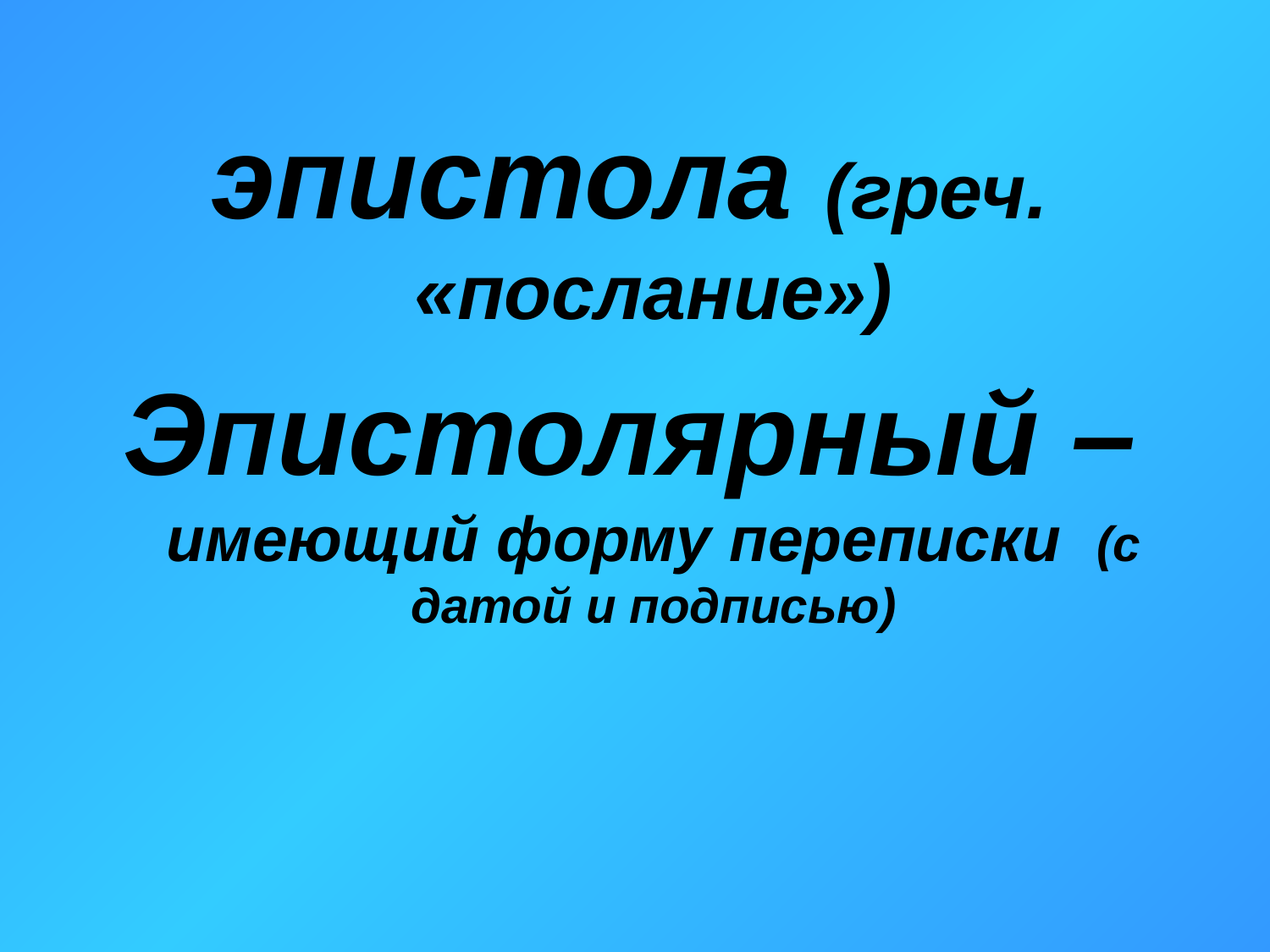

эпистола (греч. «послание»)
Эпистолярный – имеющий форму переписки  (с датой и подписью)